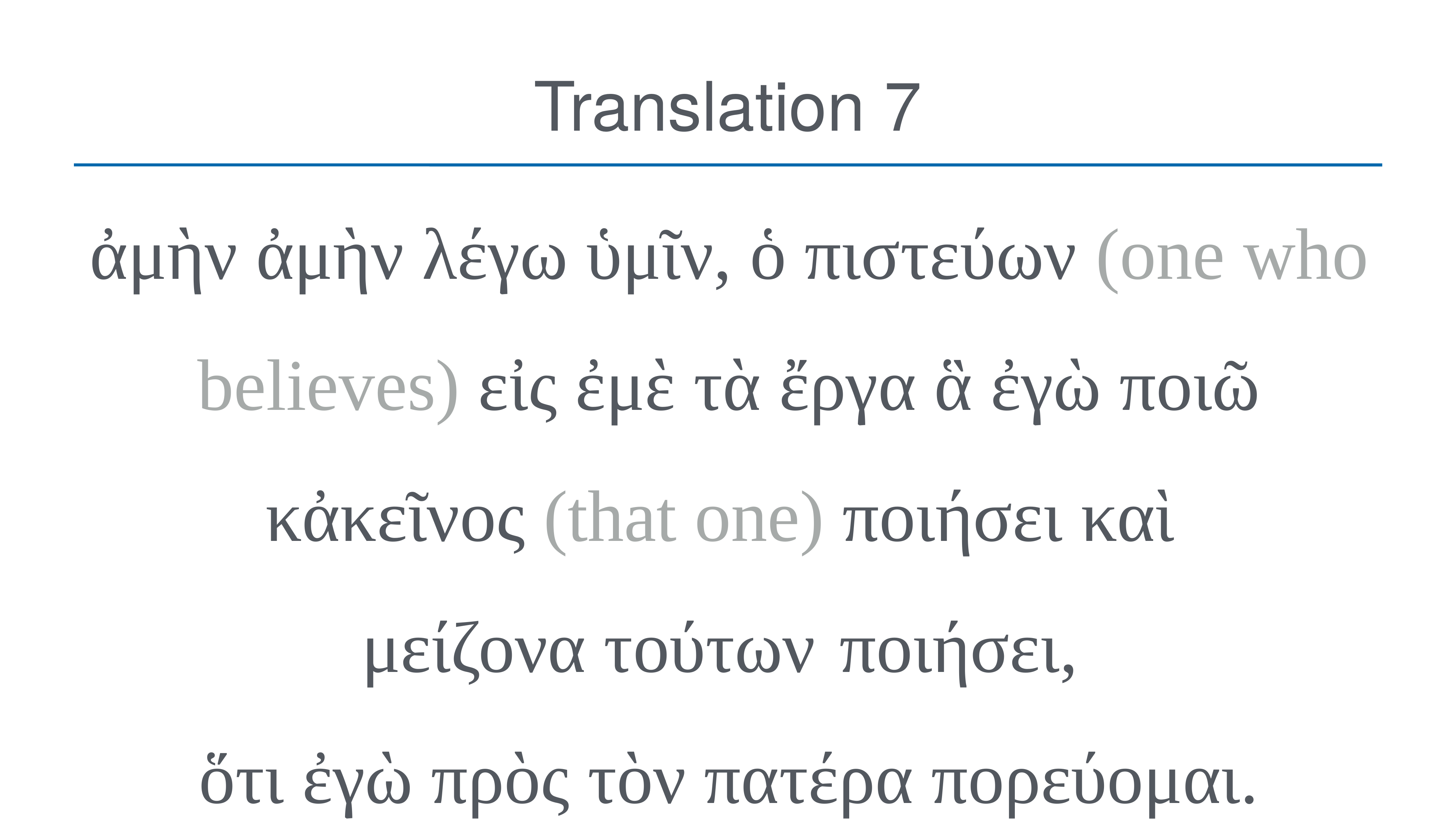

# Translation 7
ἀμὴν ἀμὴν λέγω ὑμῖν, ὁ πιστεύων (one who believes) εἰς ἐμὲ τὰ ἔργα ἃ ἐγὼ ποιῶ κἀκεῖνος (that one) ποιήσει καὶ
μείζονα τούτων  ποιήσει,
ὅτι ἐγὼ πρὸς τὸν πατέρα πορεύομαι.